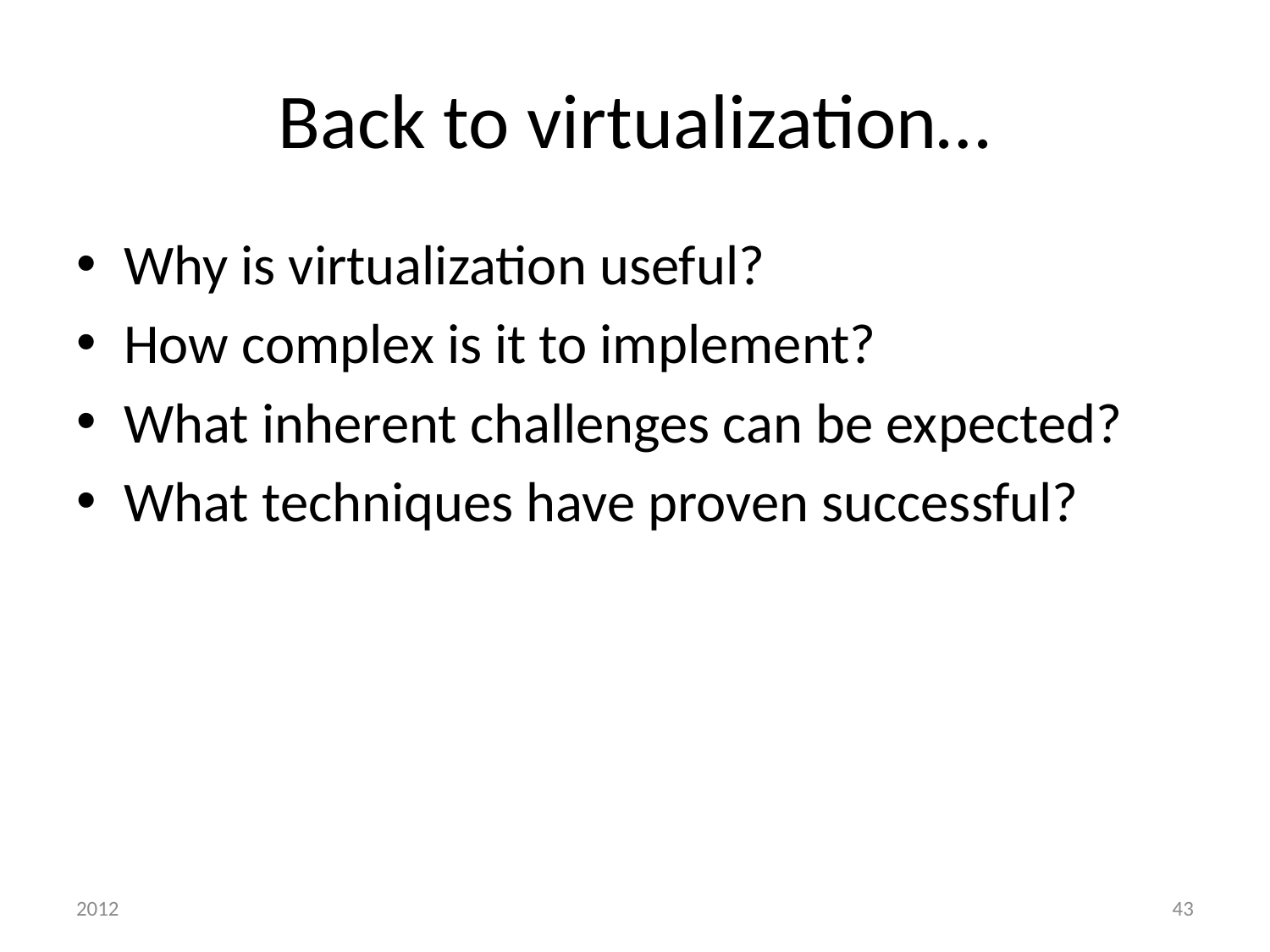

# Back to virtualization…
Why is virtualization useful?
How complex is it to implement?
What inherent challenges can be expected?
What techniques have proven successful?
2012

43